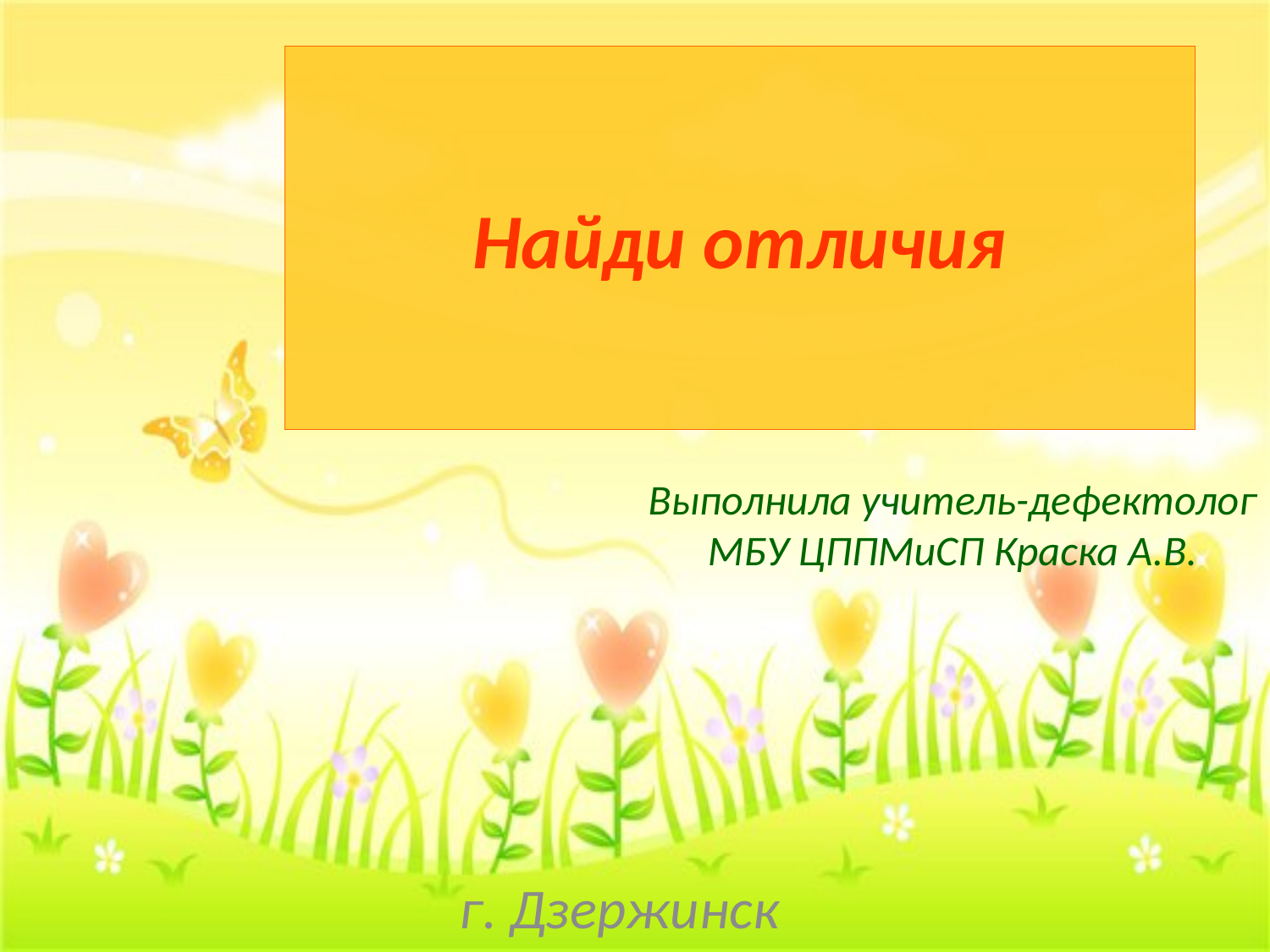

# Найди отличия
Выполнила учитель-дефектолог МБУ ЦППМиСП Краска А.В.
г. Дзержинск